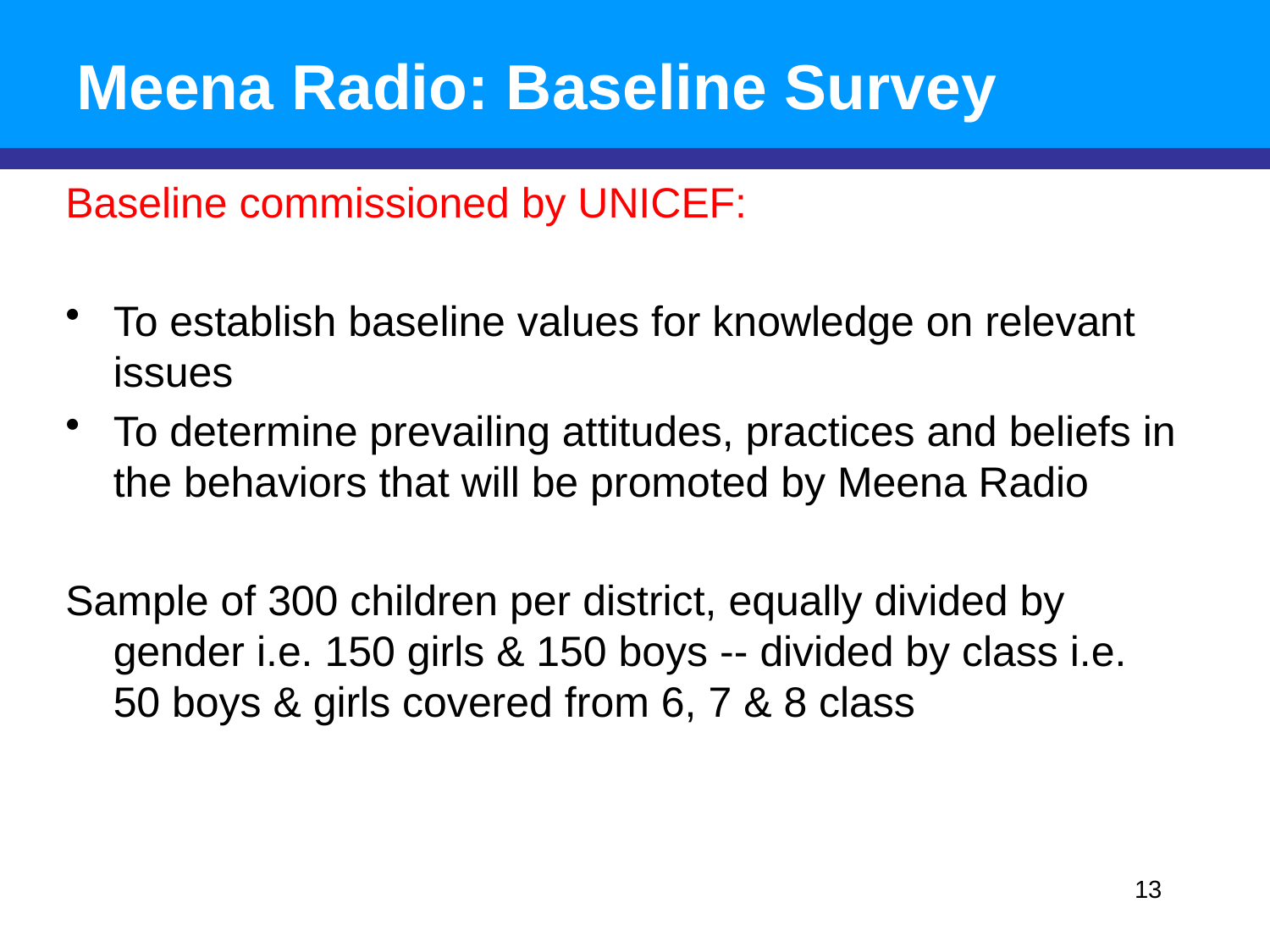

# Meena Radio: Baseline Survey
Baseline commissioned by UNICEF:

To establish baseline values for knowledge on relevant issues
To determine prevailing attitudes, practices and beliefs in the behaviors that will be promoted by Meena Radio

Sample of 300 children per district, equally divided by gender i.e. 150 girls & 150 boys -- divided by class i.e. 50 boys & girls covered from 6, 7 & 8 class

13